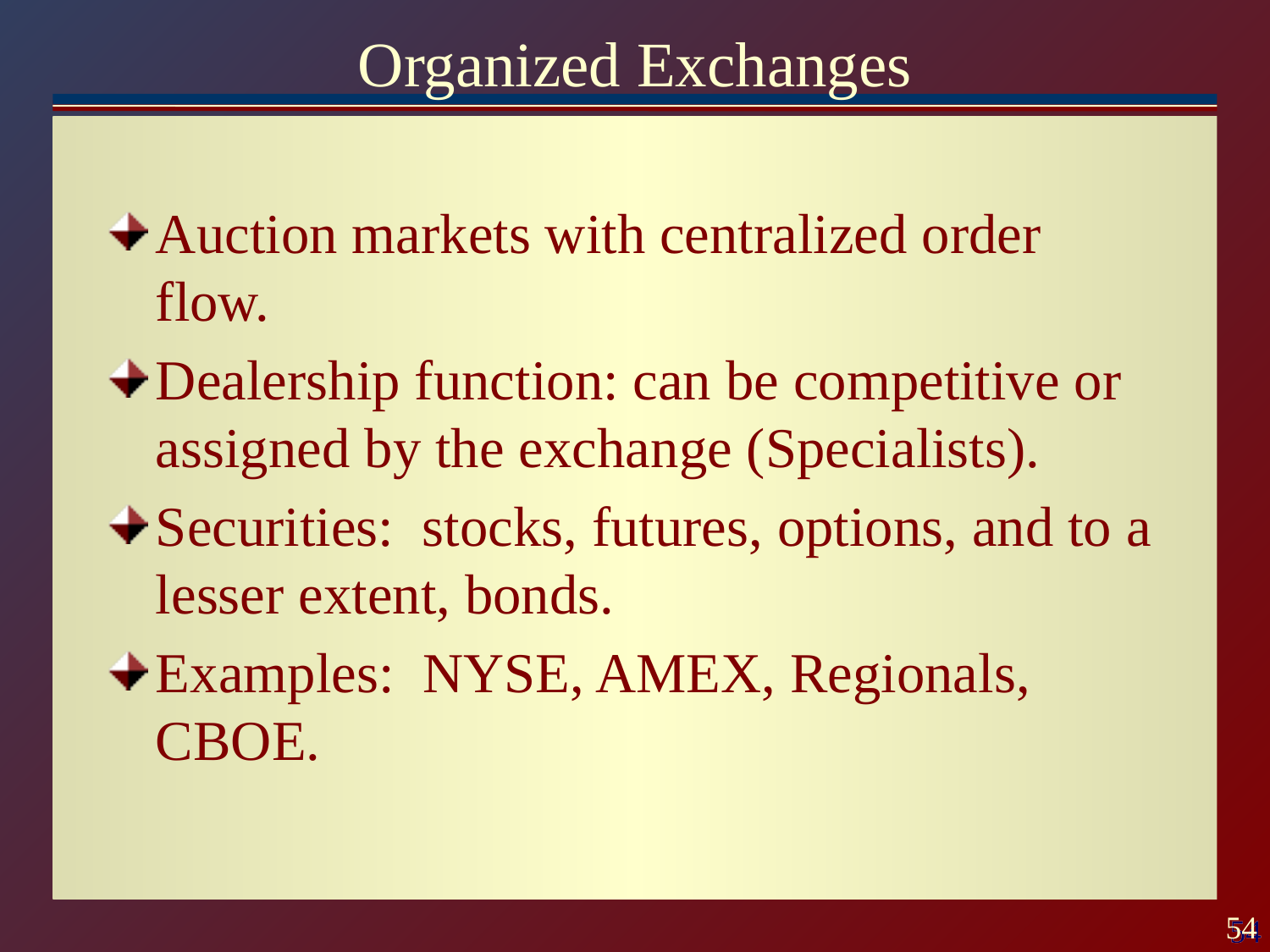

# Organized Exchanges
Auction markets with centralized order flow.
Dealership function: can be competitive or assigned by the exchange (Specialists).
Securities:  stocks, futures, options, and to a lesser extent, bonds.
Examples:  NYSE, AMEX, Regionals, CBOE.